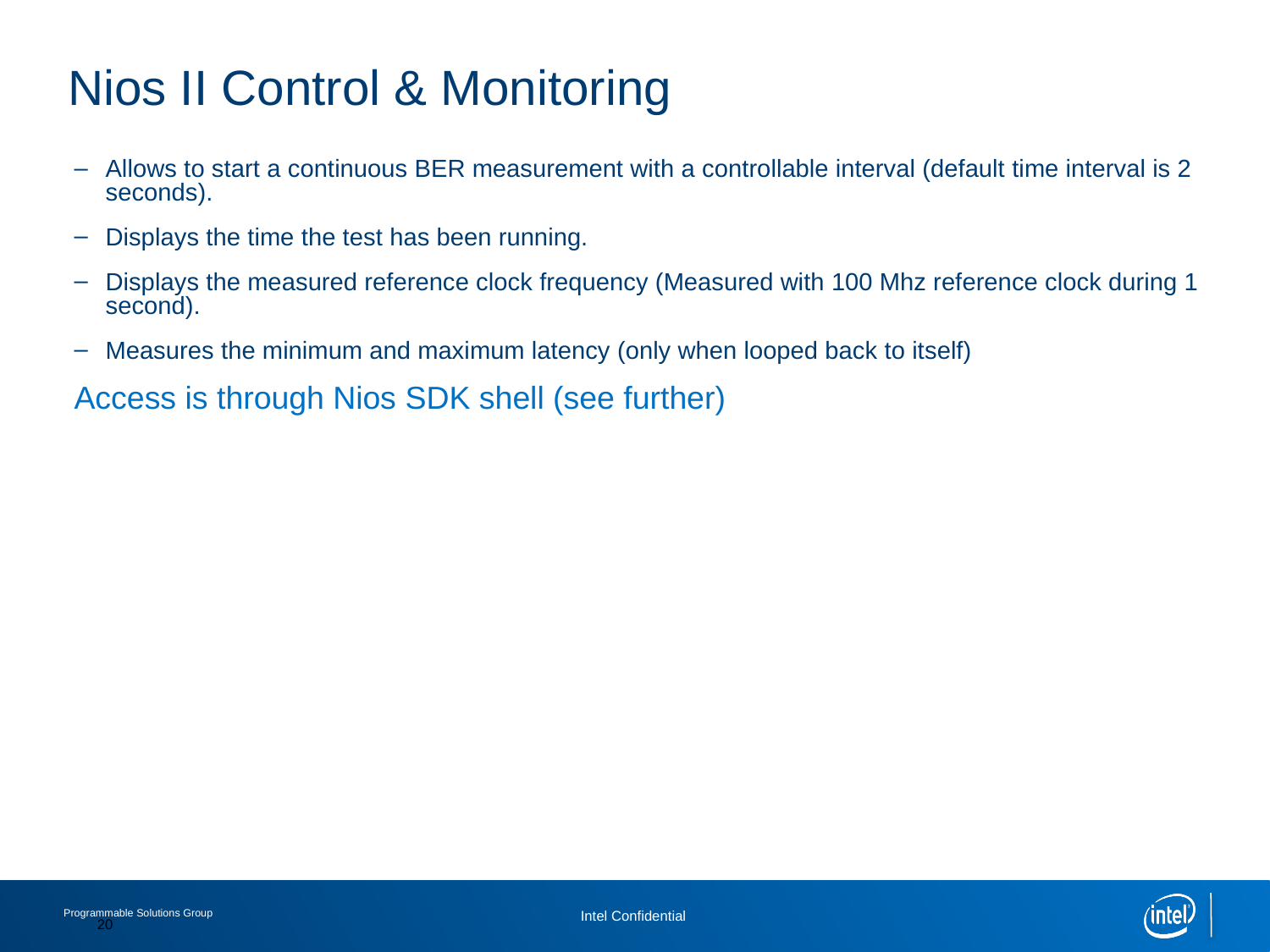

# Nios II Control & Monitoring
Allows to start a continuous BER measurement with a controllable interval (default time interval is 2 seconds).
Displays the time the test has been running.
Displays the measured reference clock frequency (Measured with 100 Mhz reference clock during 1 second).
Measures the minimum and maximum latency (only when looped back to itself)
Access is through Nios SDK shell (see further)
20